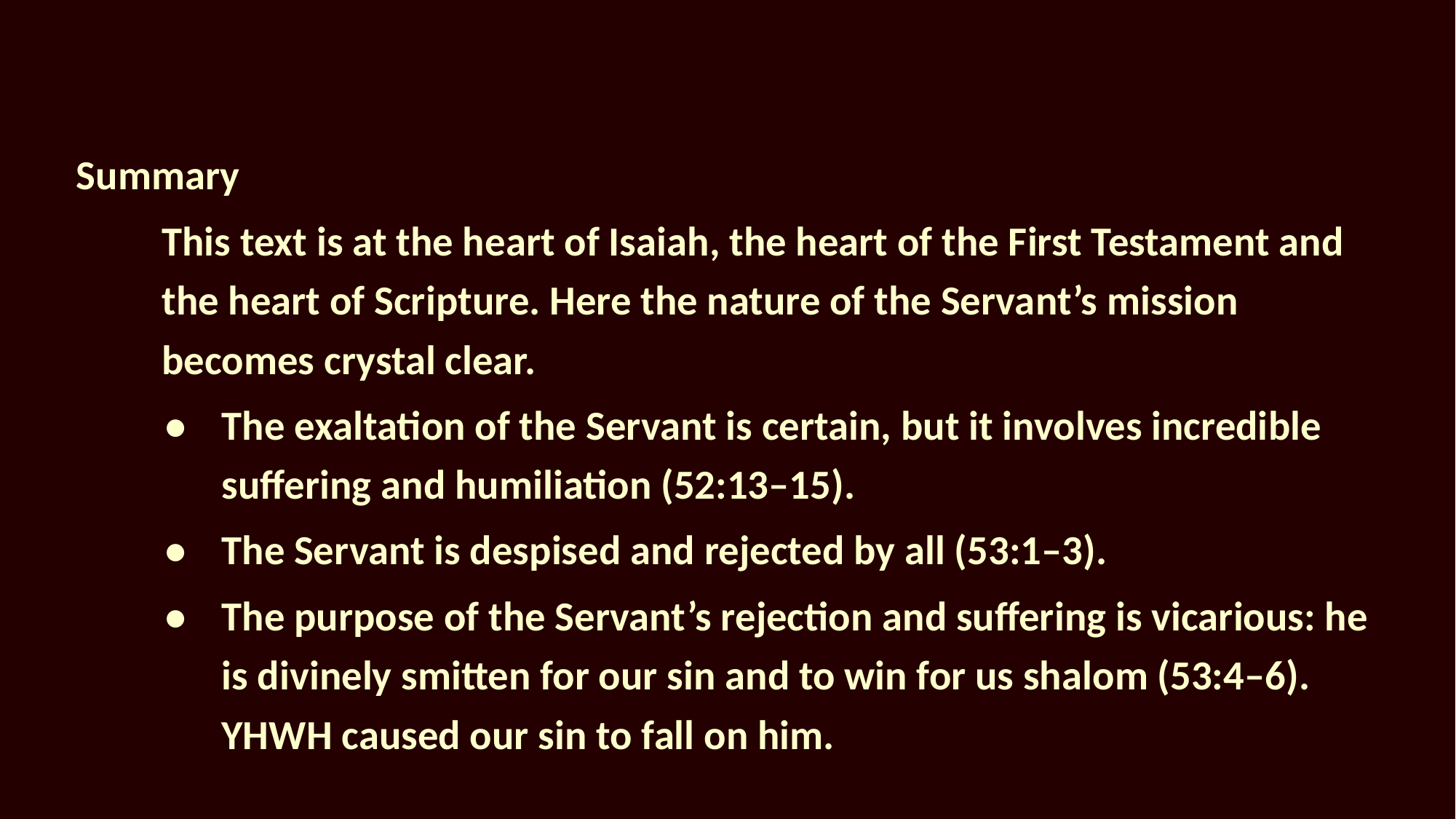

Summary
This text is at the heart of Isaiah, the heart of the First Testament and the heart of Scripture. Here the nature of the Servant’s mission becomes crystal clear.
•	The exaltation of the Servant is certain, but it involves incredible suffering and humiliation (52:13–15).
•	The Servant is despised and rejected by all (53:1–3).
•	The purpose of the Servant’s rejection and suffering is vicarious: he is divinely smitten for our sin and to win for us shalom (53:4–6). YHWH caused our sin to fall on him.